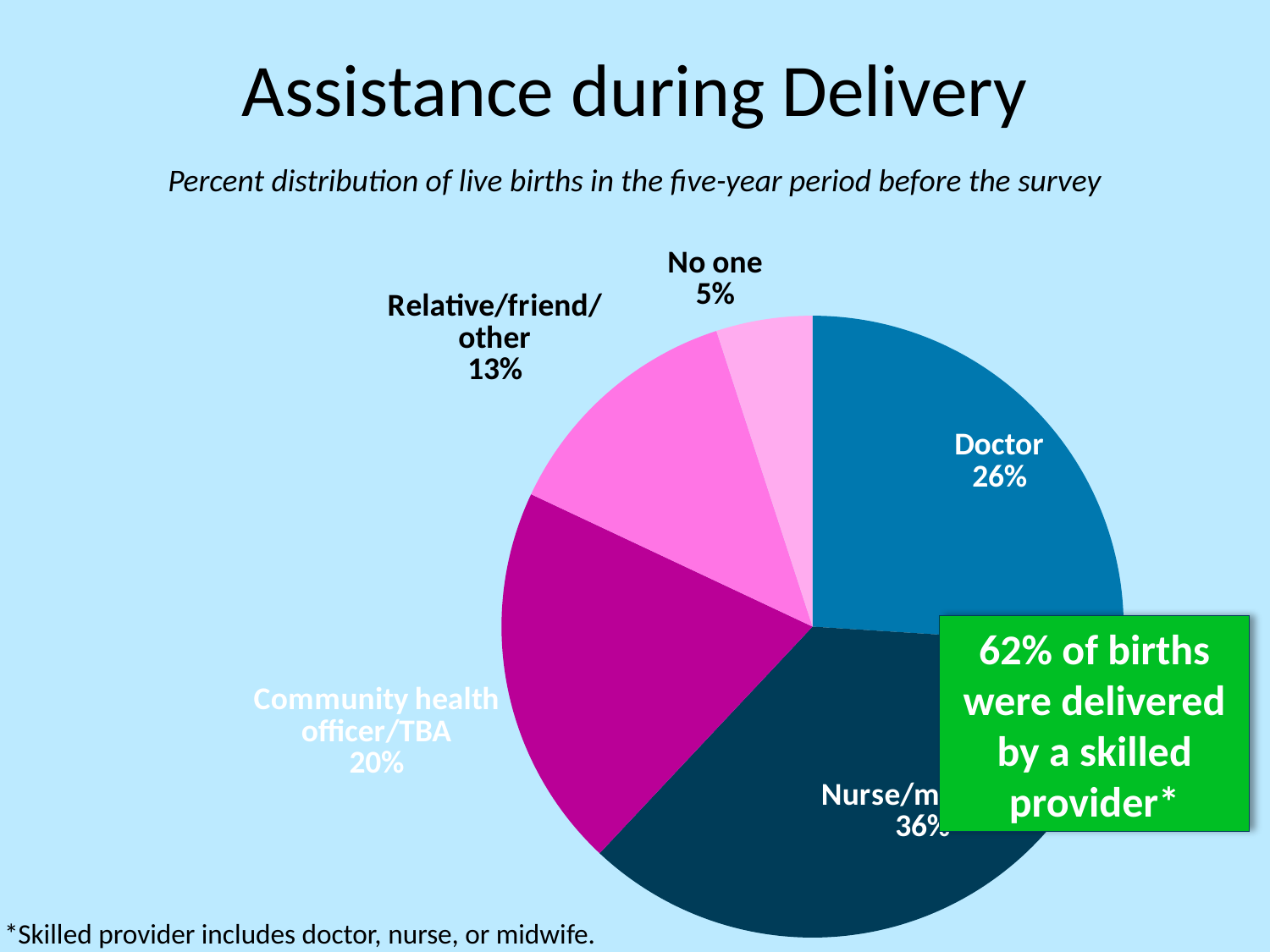

# Assistance during Delivery
Percent distribution of live births in the five-year period before the survey

### Chart

| Category | Sales |
|---|---|
| Doctor | 26.0 |
| Nurse/midwife | 36.0 |
| Community health officer/TBA | 20.0 |
| Relative/friend/ other | 13.0 |
| No one | 5.0 |
62% of births were delivered by a skilled provider*
*Skilled provider includes doctor, nurse, or midwife.